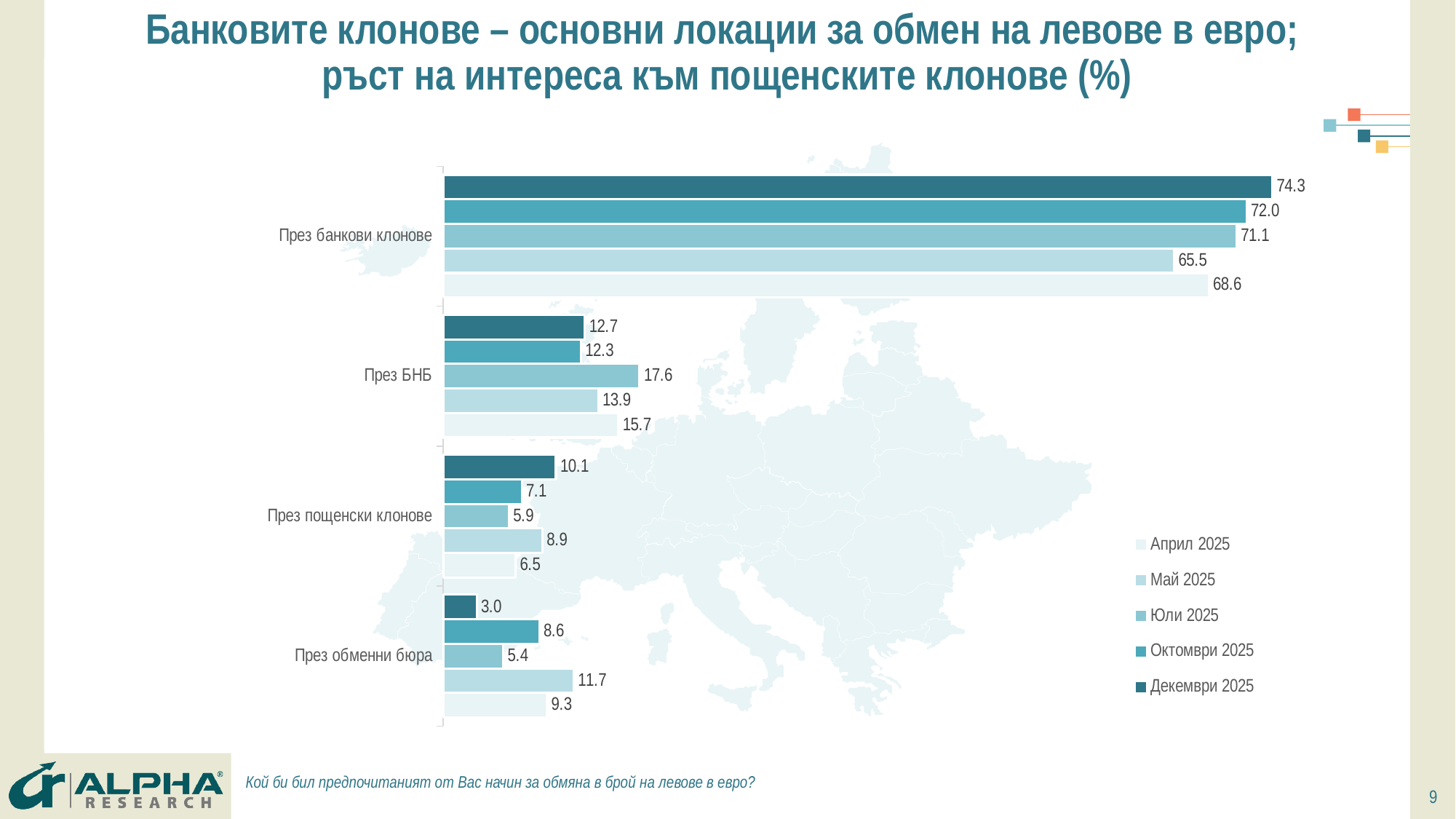

# Банковите клонове – основни локации за обмен на левове в евро; ръст на интереса към пощенските клонове (%)

### Chart

| Category | Декември 2025 | Октомври 2025 | Юли 2025 | Май 2025 | Април 2025 |
|---|---|---|---|---|---|
| През банкови клонове | 74.3 | 71.98824681684623 | 71.1 | 65.5 | 68.60000000000001 |
| През БНБ | 12.7 | 12.340842311459353 | 17.6 | 13.9 | 15.7 |
| През пощенски клонове | 10.1 | 7.051909892262488 | 5.9 | 8.9 | 6.5 |
| През обменни бюра | 3.0 | 8.619000979431929 | 5.4 | 11.7 | 9.3 |
Кой би бил предпочитаният от Вас начин за обмяна в брой на левове в евро?
9